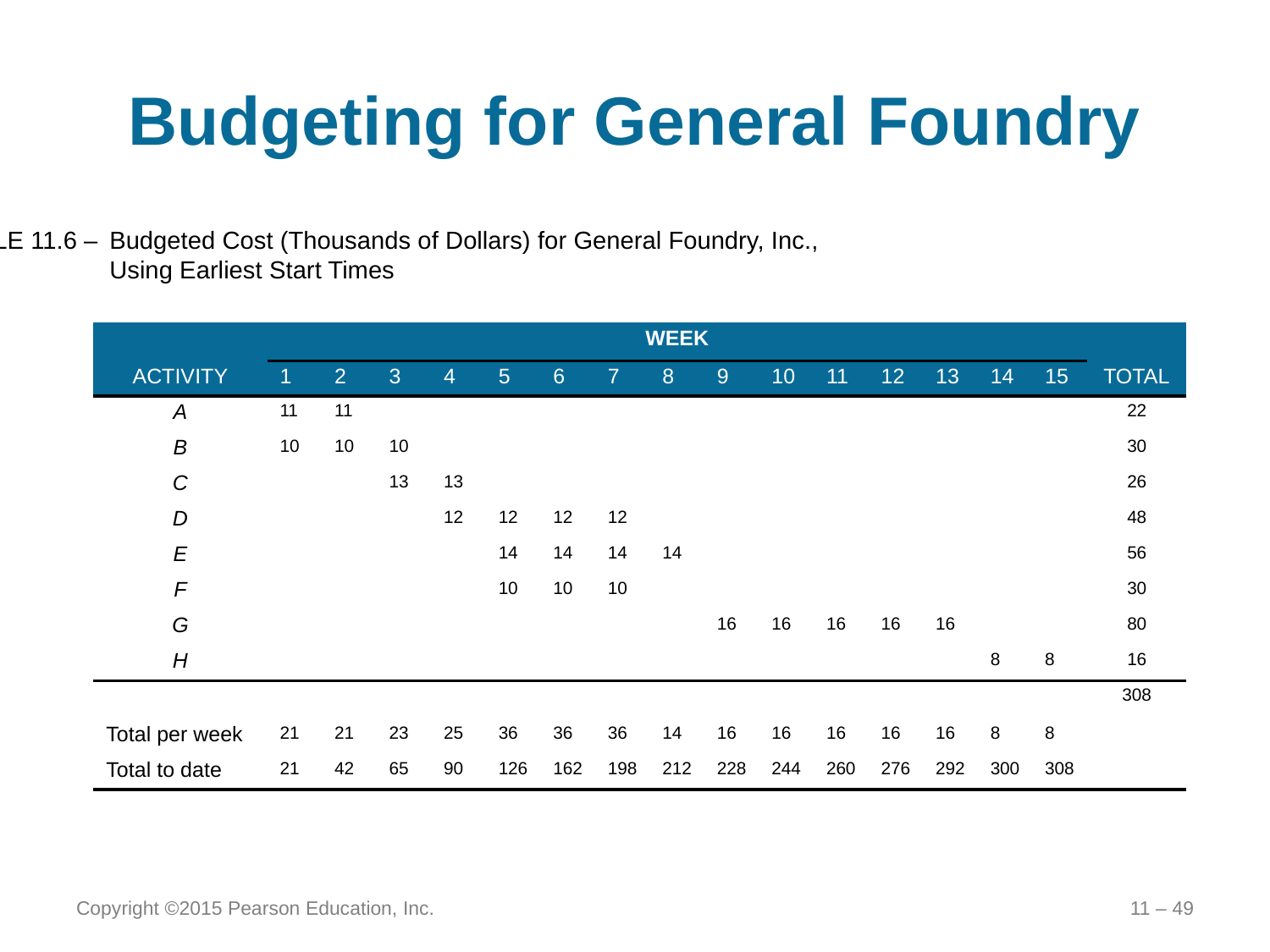

# Budgeting for General Foundry
TABLE 11.6 –	Budgeted Cost (Thousands of Dollars) for General Foundry, Inc.,
Using Earliest Start Times
|  | WEEK |  |  |  |  |  |  |  |  |  |  |  |  |  |  |  |
| --- | --- | --- | --- | --- | --- | --- | --- | --- | --- | --- | --- | --- | --- | --- | --- | --- |
| ACTIVITY | 1 | 2 | 3 | 4 | 5 | 6 | 7 | 8 | 9 | 10 | 11 | 12 | 13 | 14 | 15 | TOTAL |
| A | 11 | 11 |  |  |  |  |  |  |  |  |  |  |  |  |  | 22 |
| B | 10 | 10 | 10 |  |  |  |  |  |  |  |  |  |  |  |  | 30 |
| C |  |  | 13 | 13 |  |  |  |  |  |  |  |  |  |  |  | 26 |
| D |  |  |  | 12 | 12 | 12 | 12 |  |  |  |  |  |  |  |  | 48 |
| E |  |  |  |  | 14 | 14 | 14 | 14 |  |  |  |  |  |  |  | 56 |
| F |  |  |  |  | 10 | 10 | 10 |  |  |  |  |  |  |  |  | 30 |
| G |  |  |  |  |  |  |  |  | 16 | 16 | 16 | 16 | 16 |  |  | 80 |
| H |  |  |  |  |  |  |  |  |  |  |  |  |  | 8 | 8 | 16 |
|  |  |  |  |  |  |  |  |  |  |  |  |  |  |  |  | 308 |
| Total per week | 21 | 21 | 23 | 25 | 36 | 36 | 36 | 14 | 16 | 16 | 16 | 16 | 16 | 8 | 8 |  |
| Total to date | 21 | 42 | 65 | 90 | 126 | 162 | 198 | 212 | 228 | 244 | 260 | 276 | 292 | 300 | 308 |  |
Copyright ©2015 Pearson Education, Inc.
11 – 49